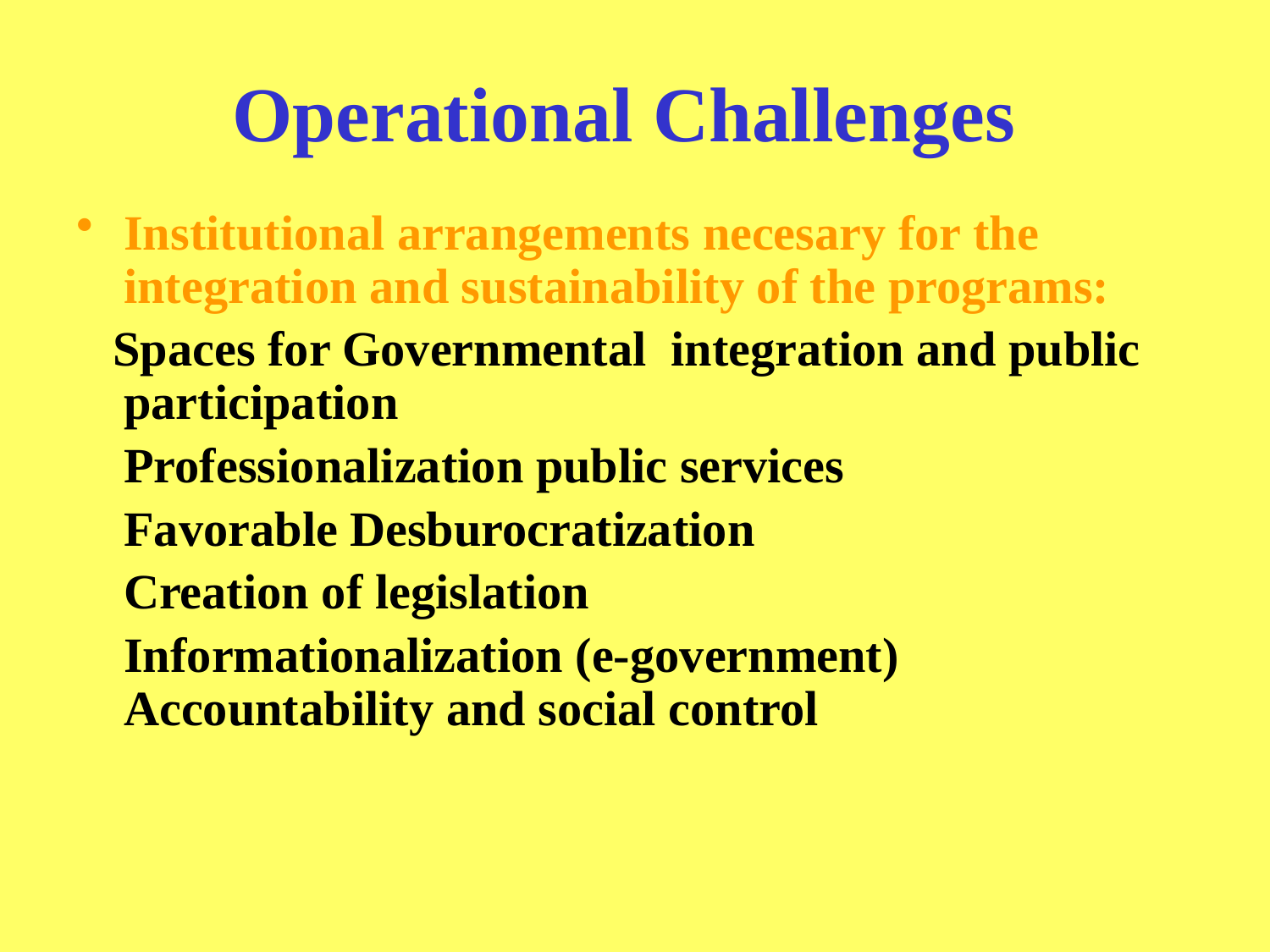

# Operational Challenges
Institutional arrangements necesary for the integration and sustainability of the programs:
   Spaces for Governmental  integration and public participation
	Professionalization public services
	Favorable Desburocratization
	Creation of legislation
	Informationalization (e-government) Accountability and social control